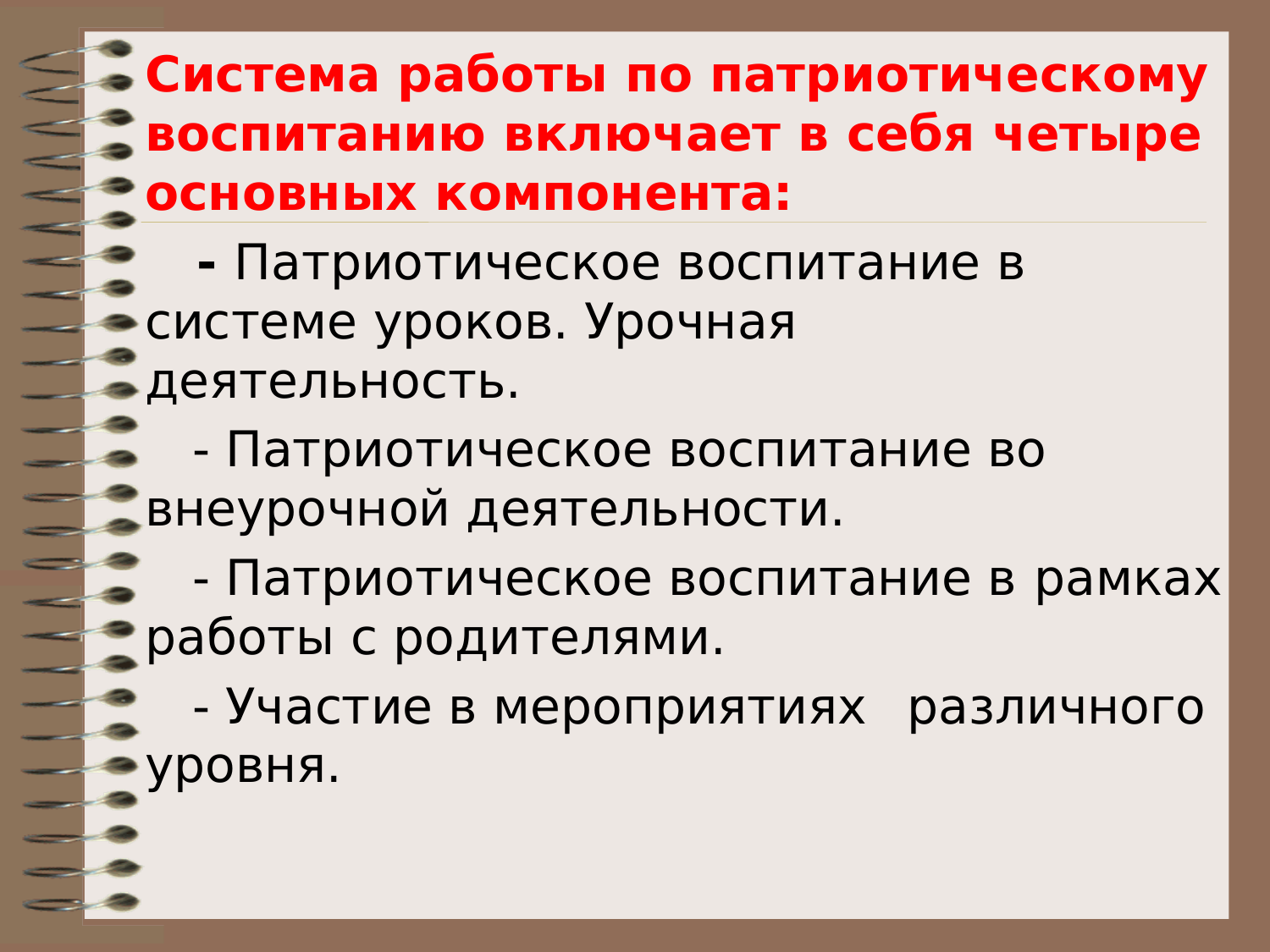

Система работы по патриотическому воспитанию включает в себя четыре основных компонента:
	   - Патриотическое воспитание в    	системе уроков. Урочная 	деятельность.
	   - Патриотическое воспитание во 	внеурочной деятельности.
	   - Патриотическое воспитание в 	рамках работы с родителями.
	   - Участие в мероприятиях 	различного уровня.